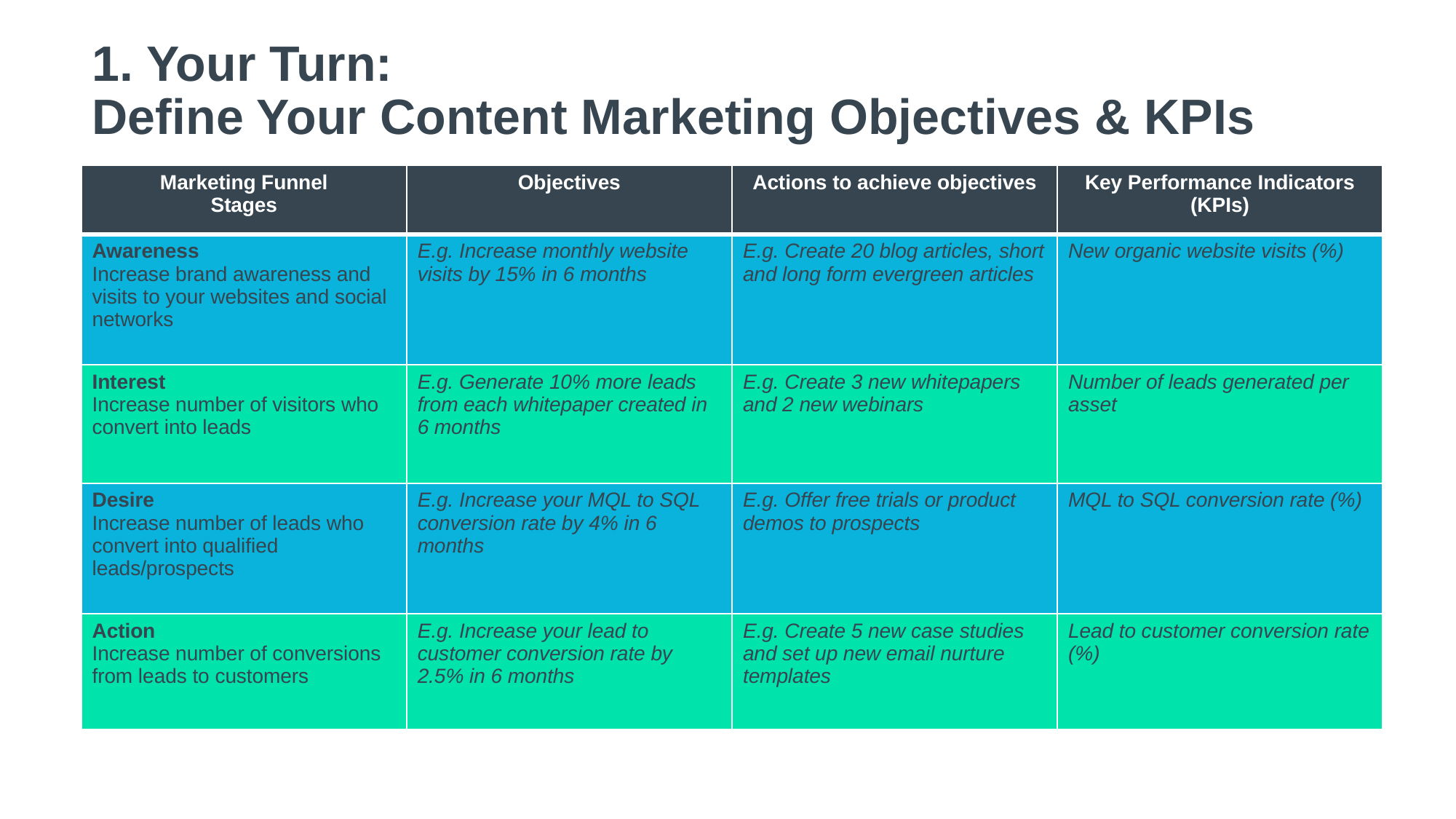

# 1. Your Turn: Define Your Content Marketing Objectives & KPIs

| Marketing Funnel Stages | Objectives | Actions to achieve objectives | Key Performance Indicators (KPIs) |
| --- | --- | --- | --- |
| Awareness Increase brand awareness and visits to your websites and social networks | E.g. Increase monthly website visits by 15% in 6 months | E.g. Create 20 blog articles, short and long form evergreen articles | New organic website visits (%) |
| Interest Increase number of visitors who convert into leads | E.g. Generate 10% more leads from each whitepaper created in 6 months | E.g. Create 3 new whitepapers and 2 new webinars | Number of leads generated per asset |
| Desire Increase number of leads who convert into qualified leads/prospects | E.g. Increase your MQL to SQL conversion rate by 4% in 6 months | E.g. Offer free trials or product demos to prospects | MQL to SQL conversion rate (%) |
| Action Increase number of conversions from leads to customers | E.g. Increase your lead to customer conversion rate by 2.5% in 6 months | E.g. Create 5 new case studies and set up new email nurture templates | Lead to customer conversion rate (%) |